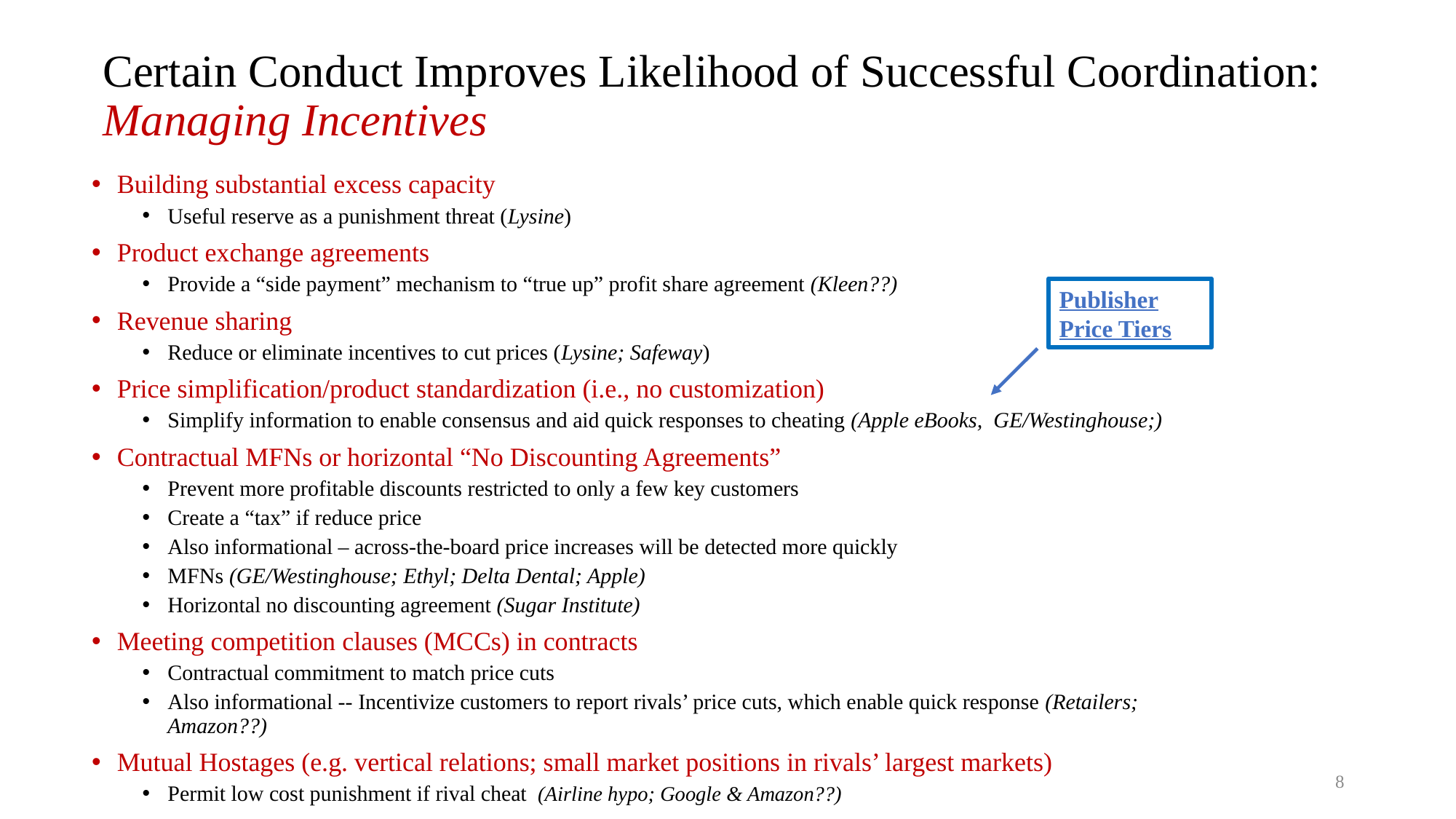

# Certain Conduct Improves Likelihood of Successful Coordination: Managing Incentives
Building substantial excess capacity
Useful reserve as a punishment threat (Lysine)
Product exchange agreements
Provide a “side payment” mechanism to “true up” profit share agreement (Kleen??)
Revenue sharing
Reduce or eliminate incentives to cut prices (Lysine; Safeway)
Price simplification/product standardization (i.e., no customization)
Simplify information to enable consensus and aid quick responses to cheating (Apple eBooks,  GE/Westinghouse;)
Contractual MFNs or horizontal “No Discounting Agreements”
Prevent more profitable discounts restricted to only a few key customers
Create a “tax” if reduce price
Also informational – across-the-board price increases will be detected more quickly
MFNs (GE/Westinghouse; Ethyl; Delta Dental; Apple)
Horizontal no discounting agreement (Sugar Institute)
Meeting competition clauses (MCCs) in contracts
Contractual commitment to match price cuts
Also informational -- Incentivize customers to report rivals’ price cuts, which enable quick response (Retailers; Amazon??)
Mutual Hostages (e.g. vertical relations; small market positions in rivals’ largest markets)
Permit low cost punishment if rival cheat  (Airline hypo; Google & Amazon??)

Publisher Price Tiers
8